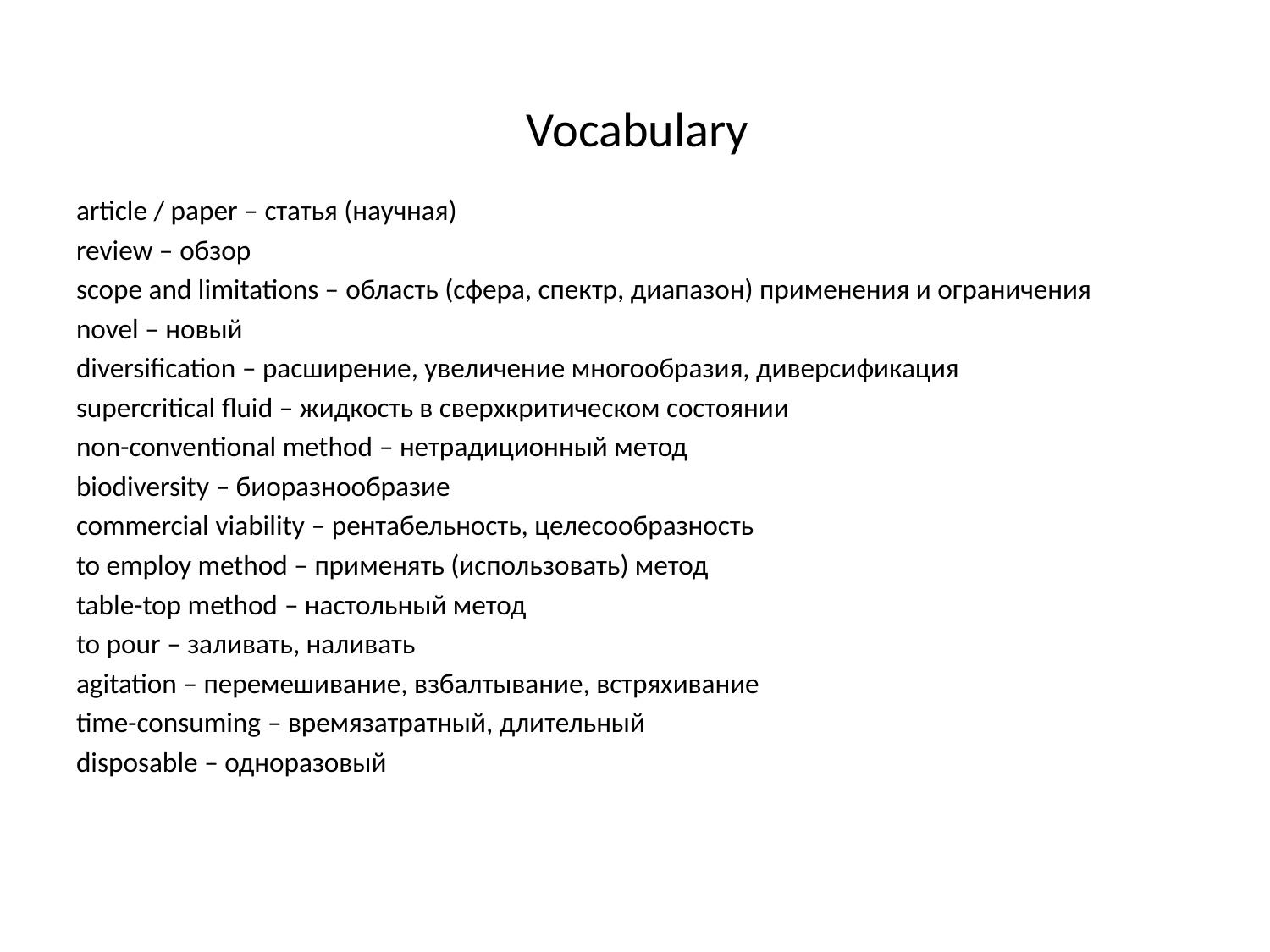

# Vocabulary
article / paper – статья (научная)
review – обзор
scope and limitations – область (сфера, спектр, диапазон) применения и ограничения
novel – новый
diversification – расширение, увеличение многообразия, диверсификация
supercritical fluid – жидкость в сверхкритическом состоянии
non-conventional method – нетрадиционный метод
biodiversity – биоразнообразие
commercial viability – рентабельность, целесообразность
to employ method – применять (использовать) метод
table-top method – настольный метод
to pour – заливать, наливать
agitation – перемешивание, взбалтывание, встряхивание
time-consuming – времязатратный, длительный
disposable – одноразовый